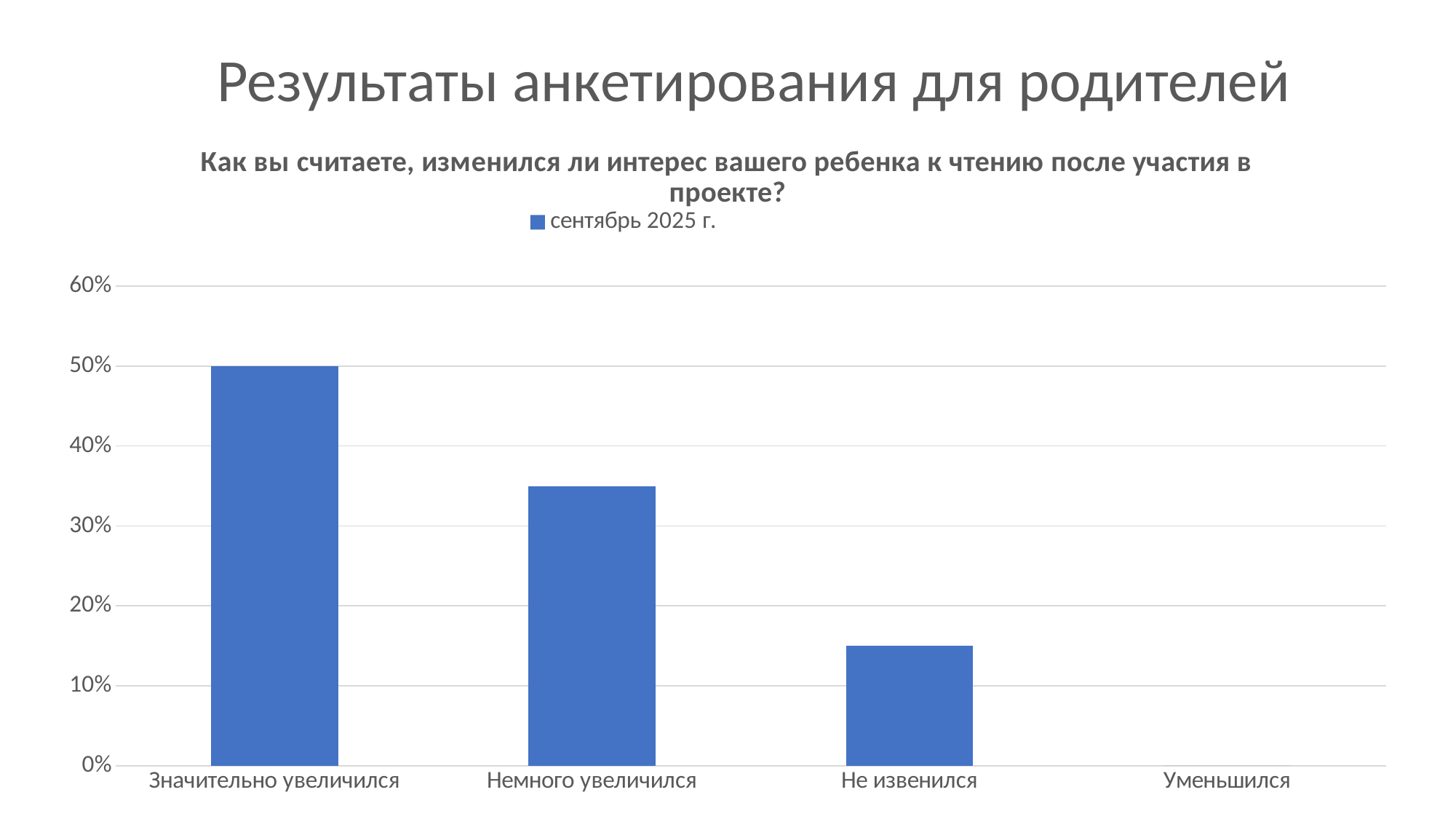

# Результаты анкетирования для родителей

### Chart: Как вы считаете, изменился ли интерес вашего ребенка к чтению после участия в проекте?

| Category | сентябрь 2025 г. |
|---|---|
| Значительно увеличился | 0.5 |
| Немного увеличился | 0.35 |
| Не извенился | 0.15 |
| Уменьшился | 0.0 |